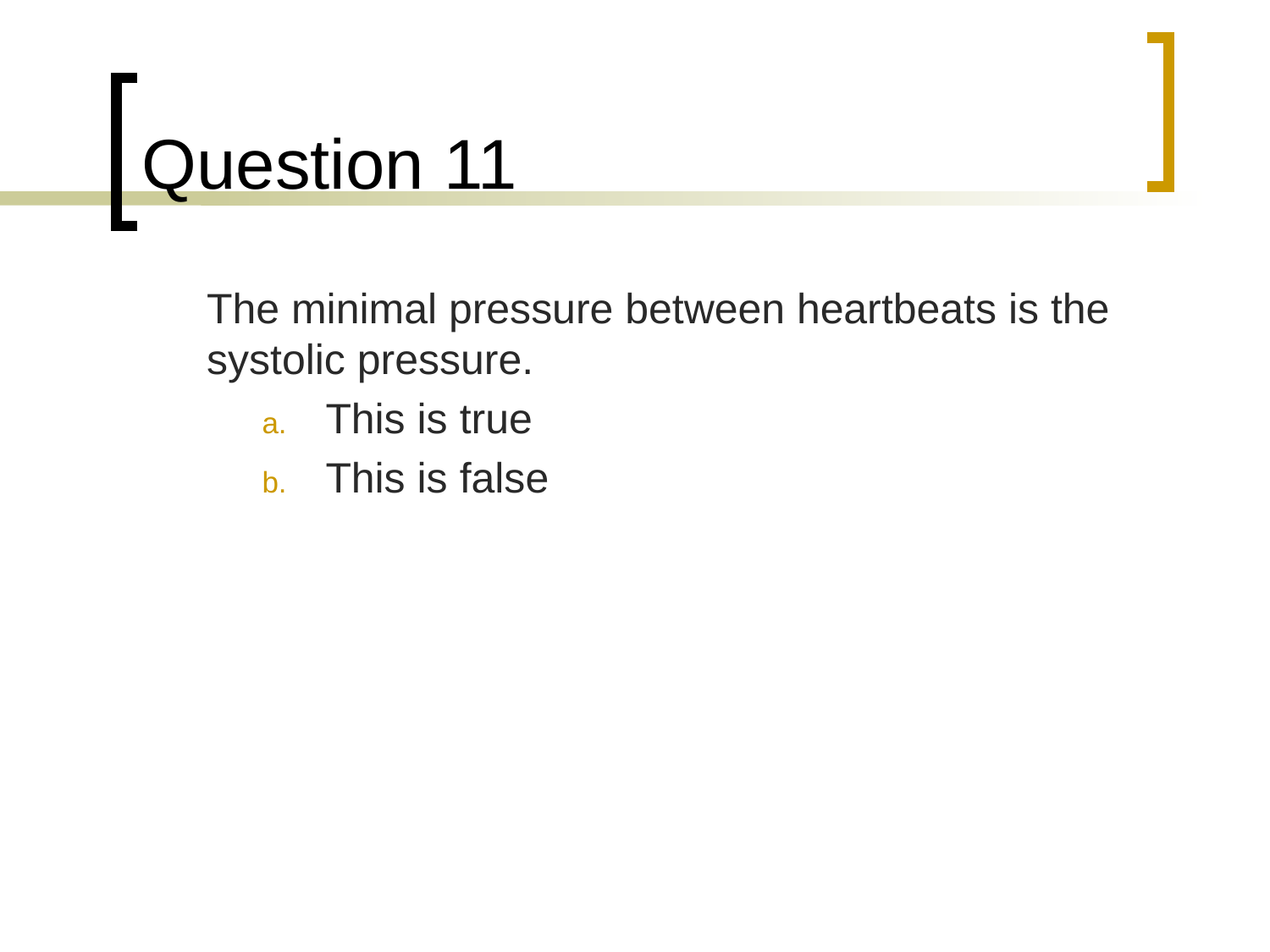

# Question 11
	The minimal pressure between heartbeats is the systolic pressure.
This is true
This is false